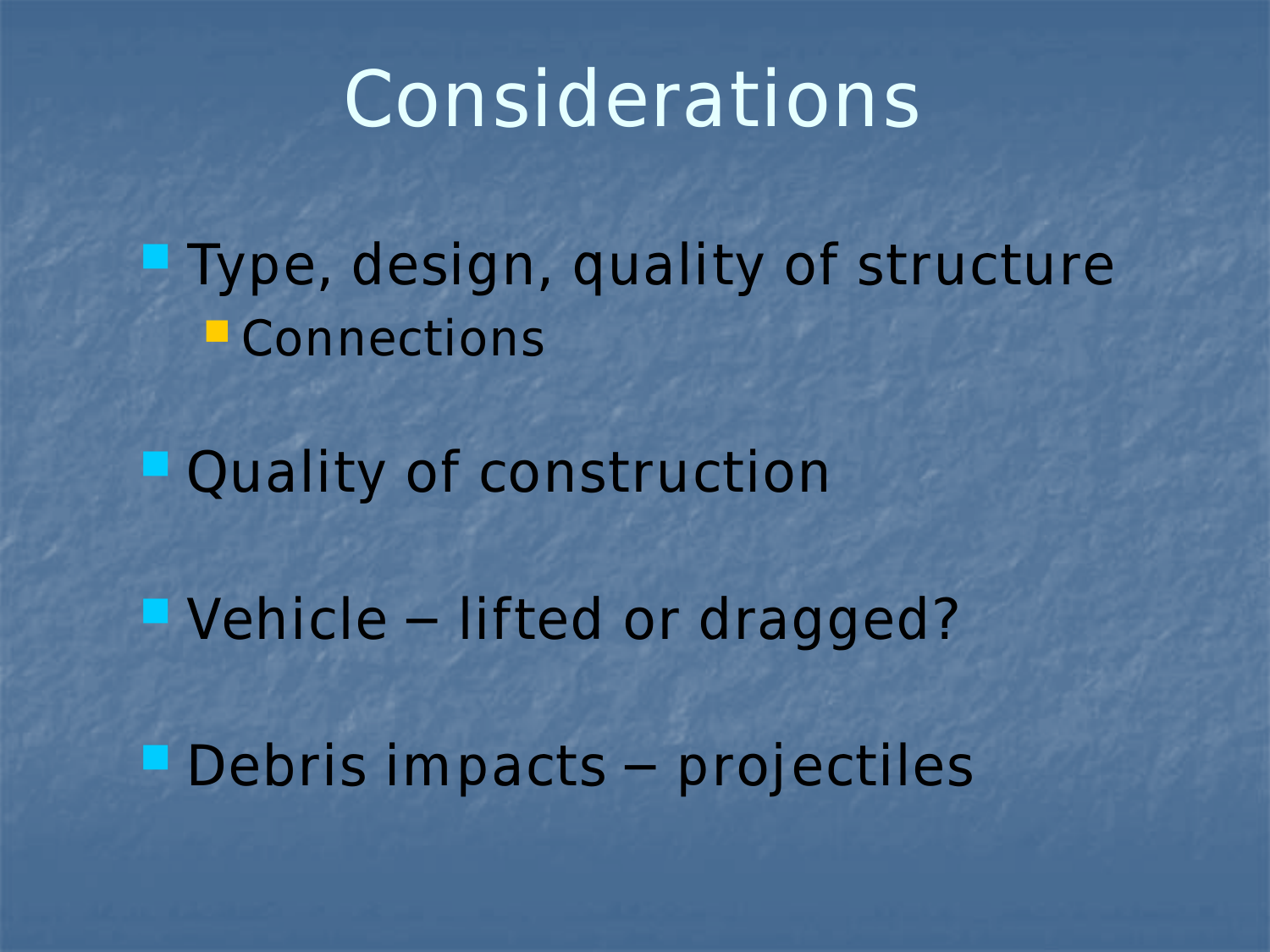

# Considerations
Type, design, quality of structure
Connections
Quality of construction
Vehicle – lifted or dragged?
Debris impacts – projectiles